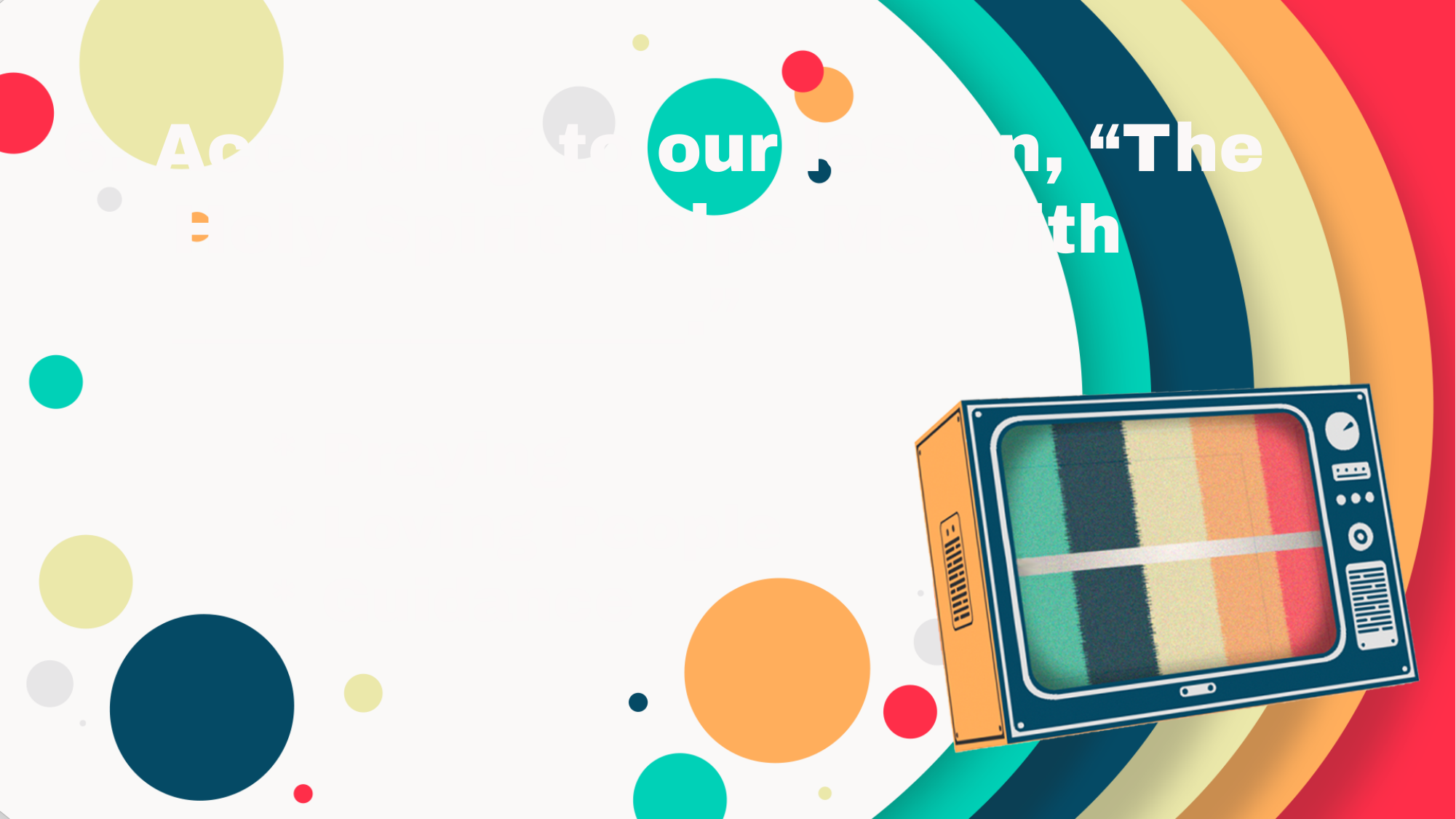

6. According to our lesson, “The
	Holy Spirit Helps Me With
	_______________.”
* Praying
* Loving People
* Guidance